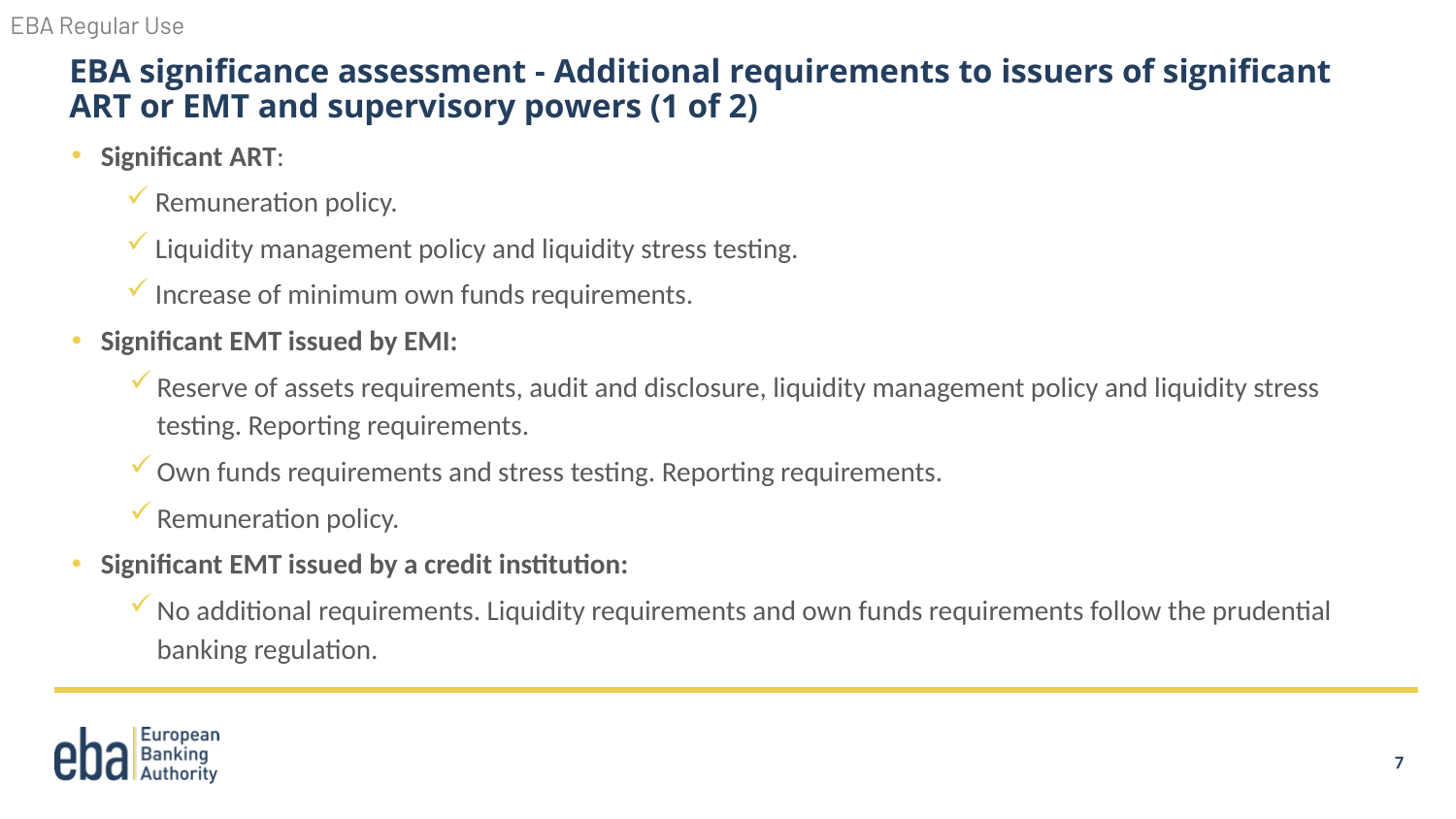

# EBA significance assessment - Additional requirements to issuers of significant ART or EMT and supervisory powers (1 of 2)
Significant ART:
Remuneration policy.
Liquidity management policy and liquidity stress testing.
Increase of minimum own funds requirements.
Significant EMT issued by EMI:
Reserve of assets requirements, audit and disclosure, liquidity management policy and liquidity stress testing. Reporting requirements.
Own funds requirements and stress testing. Reporting requirements.
Remuneration policy.
Significant EMT issued by a credit institution:
No additional requirements. Liquidity requirements and own funds requirements follow the prudential banking regulation.
7